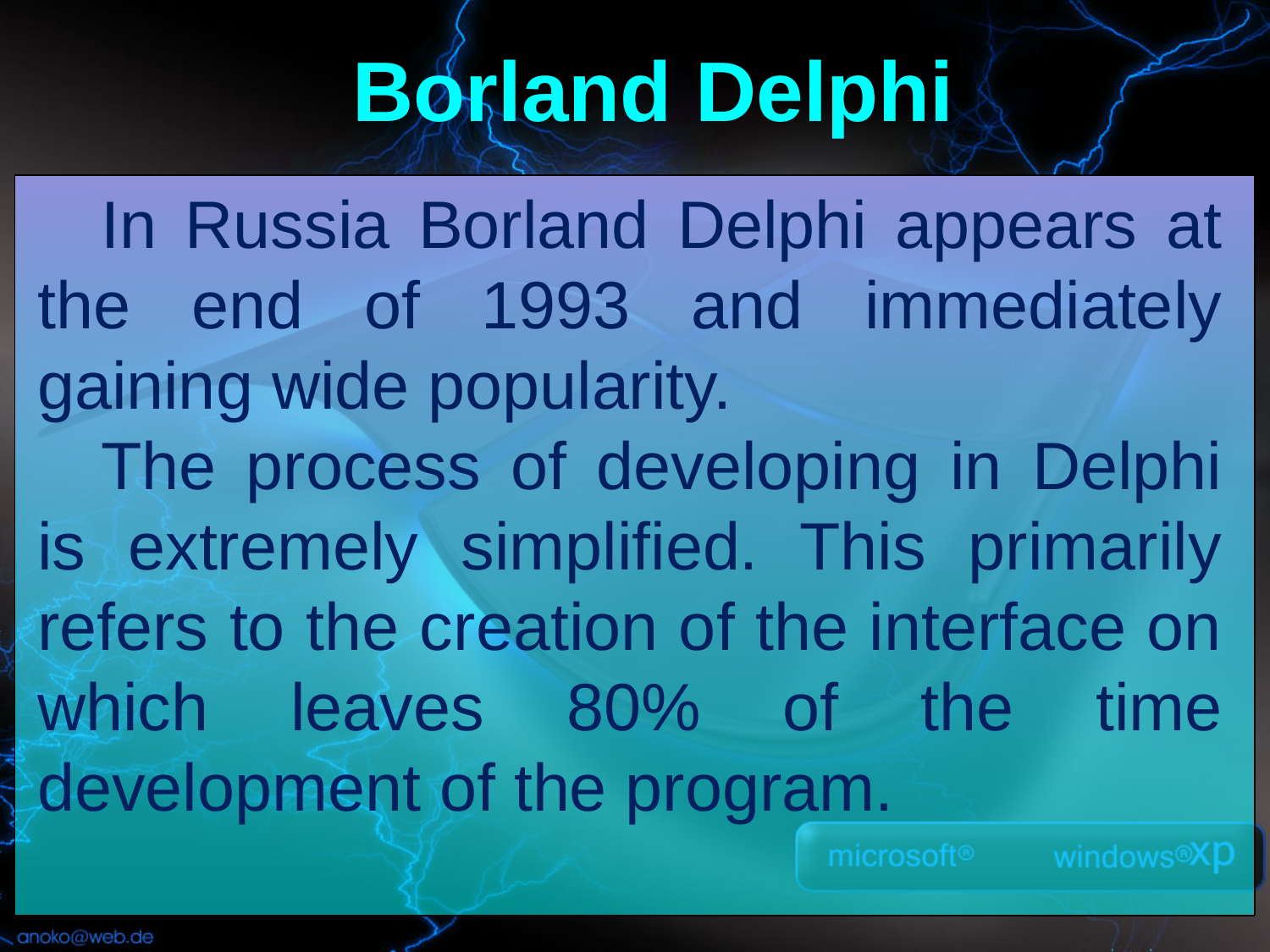

Borland Delphi
In Russia Borland Delphi appears at the end of 1993 and immediately gaining wide popularity.
The process of developing in Delphi is extremely simplified. This primarily refers to the creation of the interface on which leaves 80% of the time development of the program.